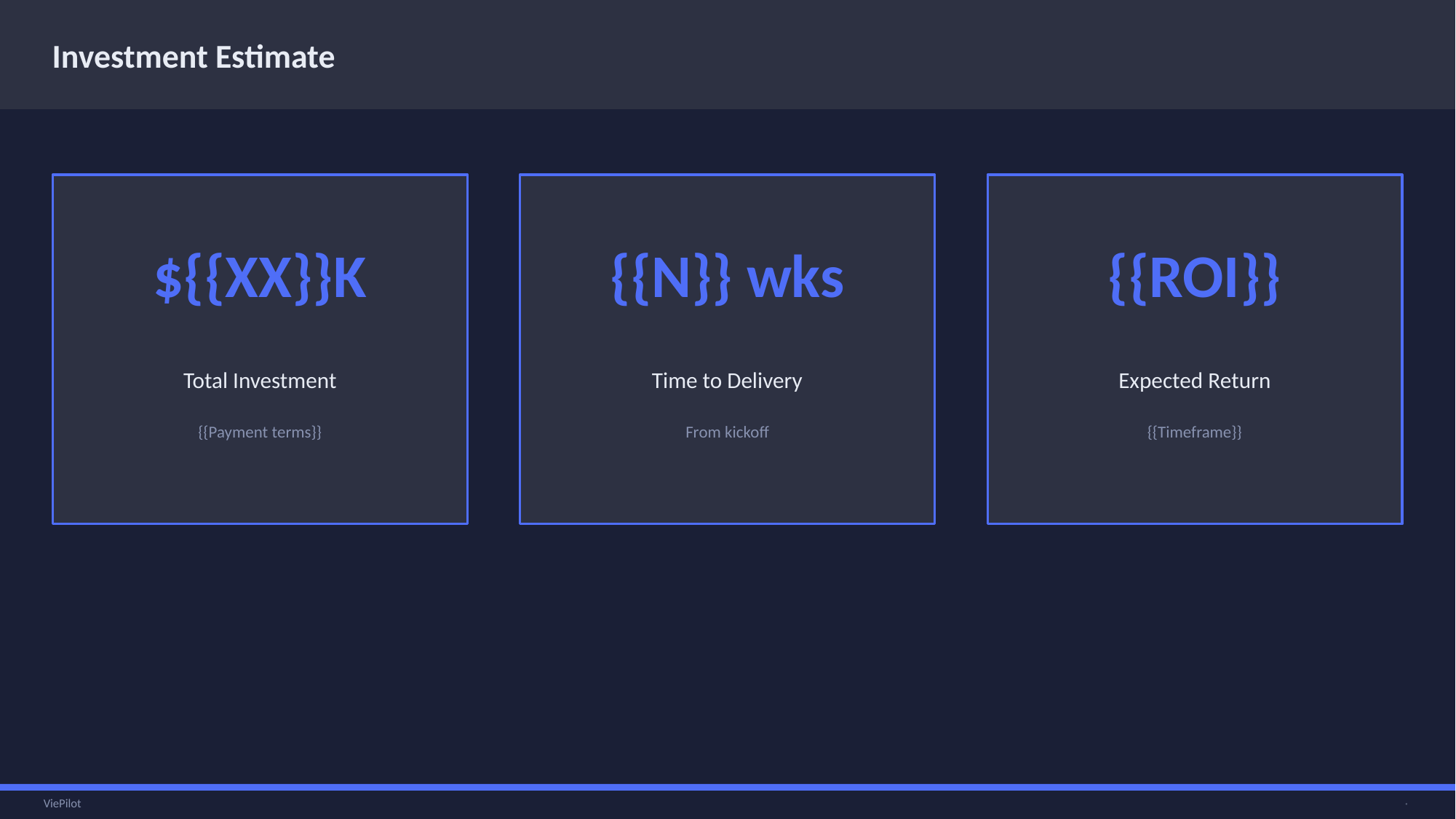

Investment Estimate

${{XX}}K
{{N}} wks
{{ROI}}
Total Investment
Time to Delivery
Expected Return
{{Payment terms}}
From kickoff
{{Timeframe}}